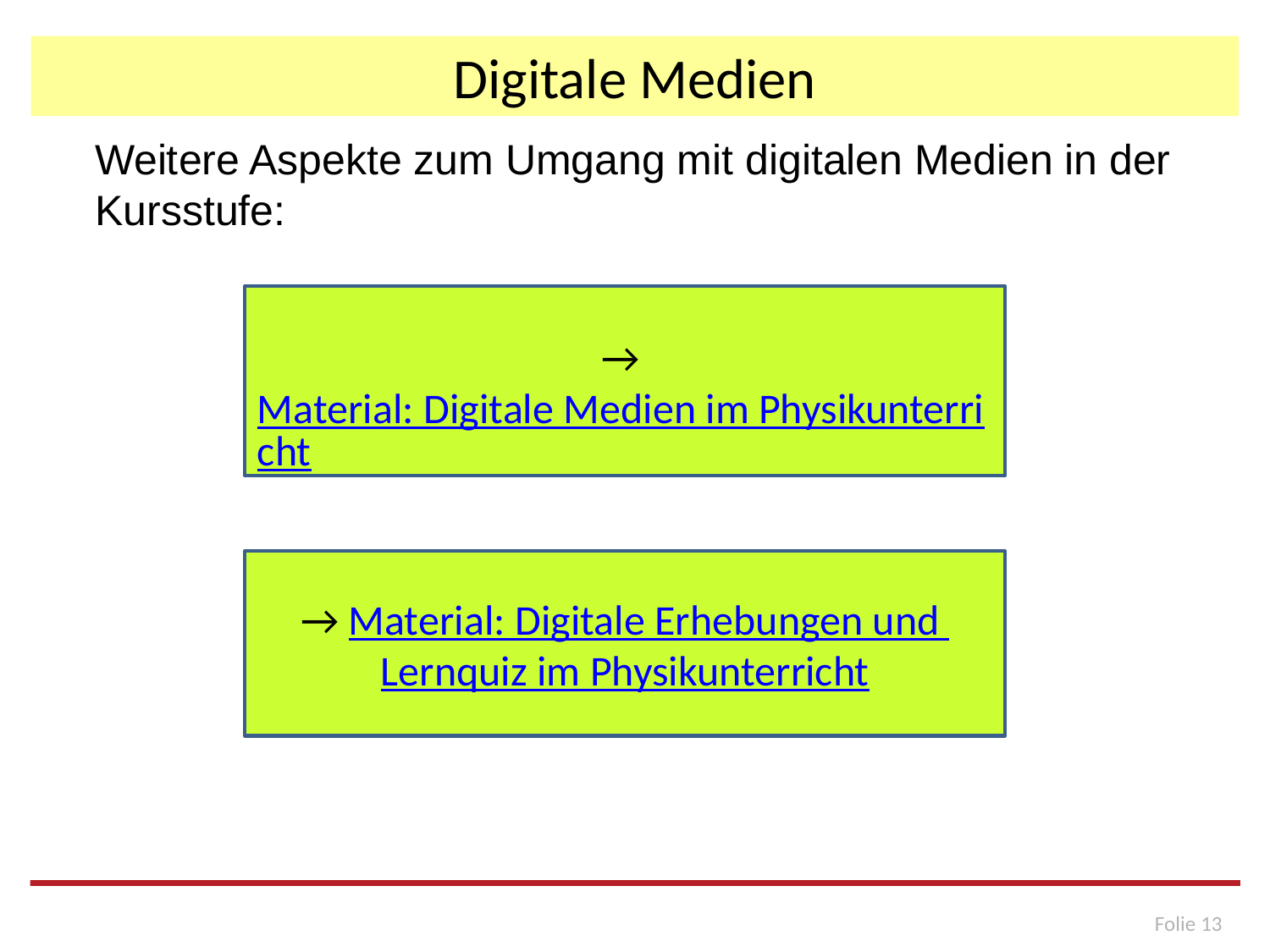

# Digitale Medien
    Weitere Aspekte zum Umgang mit digitalen Medien in der Kursstufe:

→ Material: Digitale Medien im Physikunterricht
→ Material: Digitale Erhebungen und Lernquiz im Physikunterricht
Folie 13